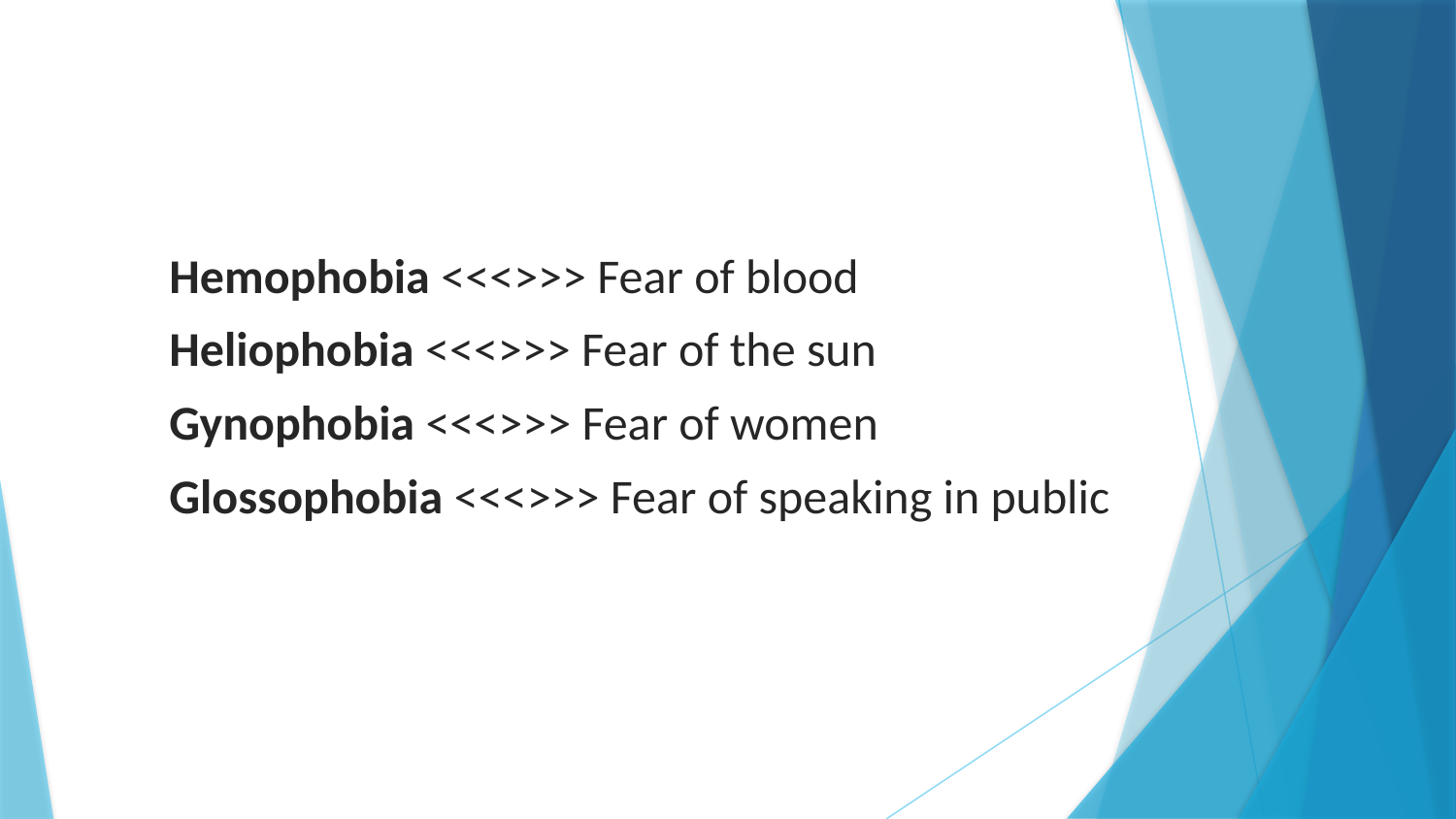

Hemophobia <<<>>> Fear of blood
Heliophobia <<<>>> Fear of the sun
Gynophobia <<<>>> Fear of women
Glossophobia <<<>>> Fear of speaking in public